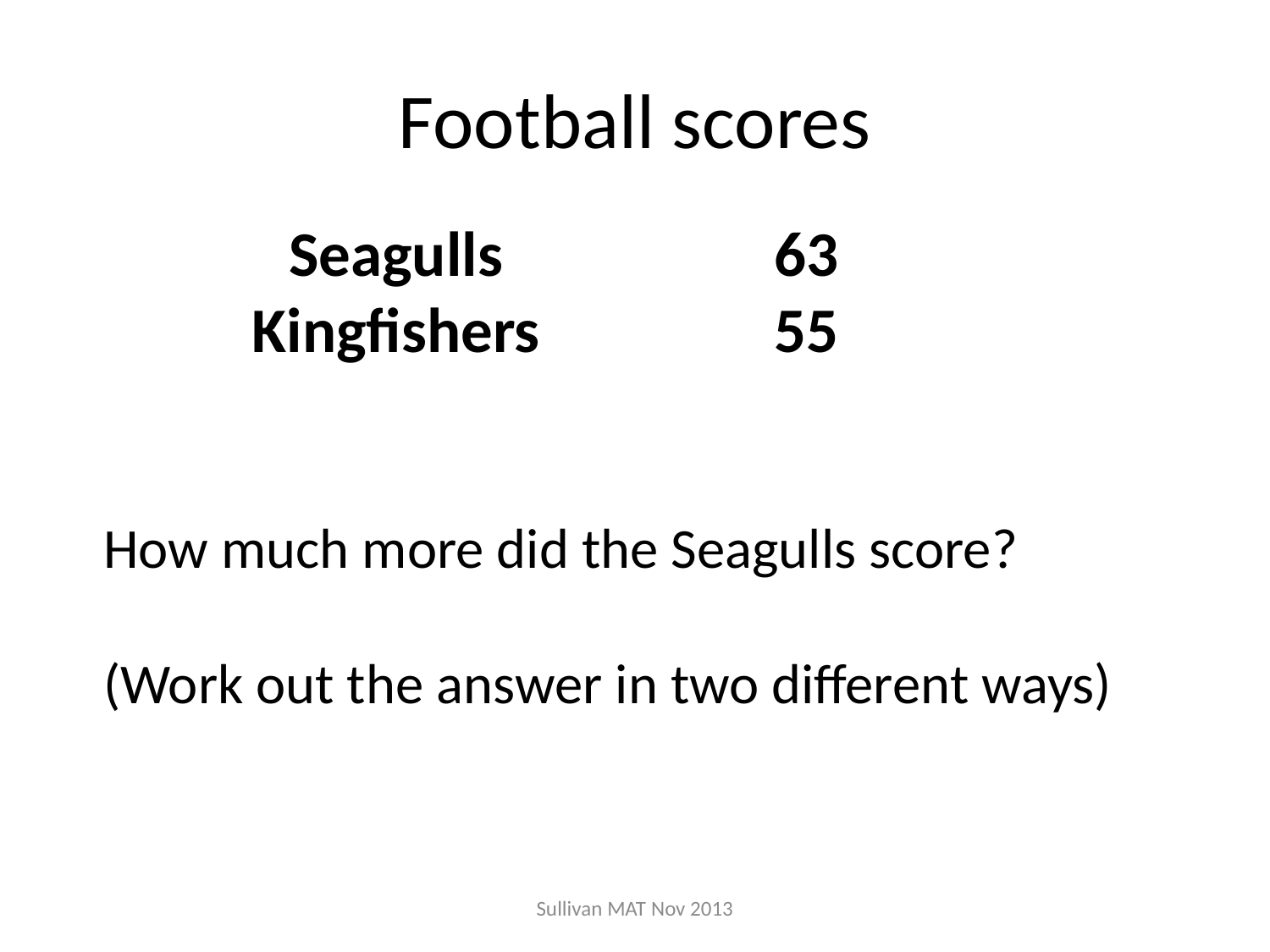

# Football scores
| Seagulls | 63 |
| --- | --- |
| Kingfishers | 55 |
How much more did the Seagulls score?

(Work out the answer in two different ways)
Sullivan MAT Nov 2013